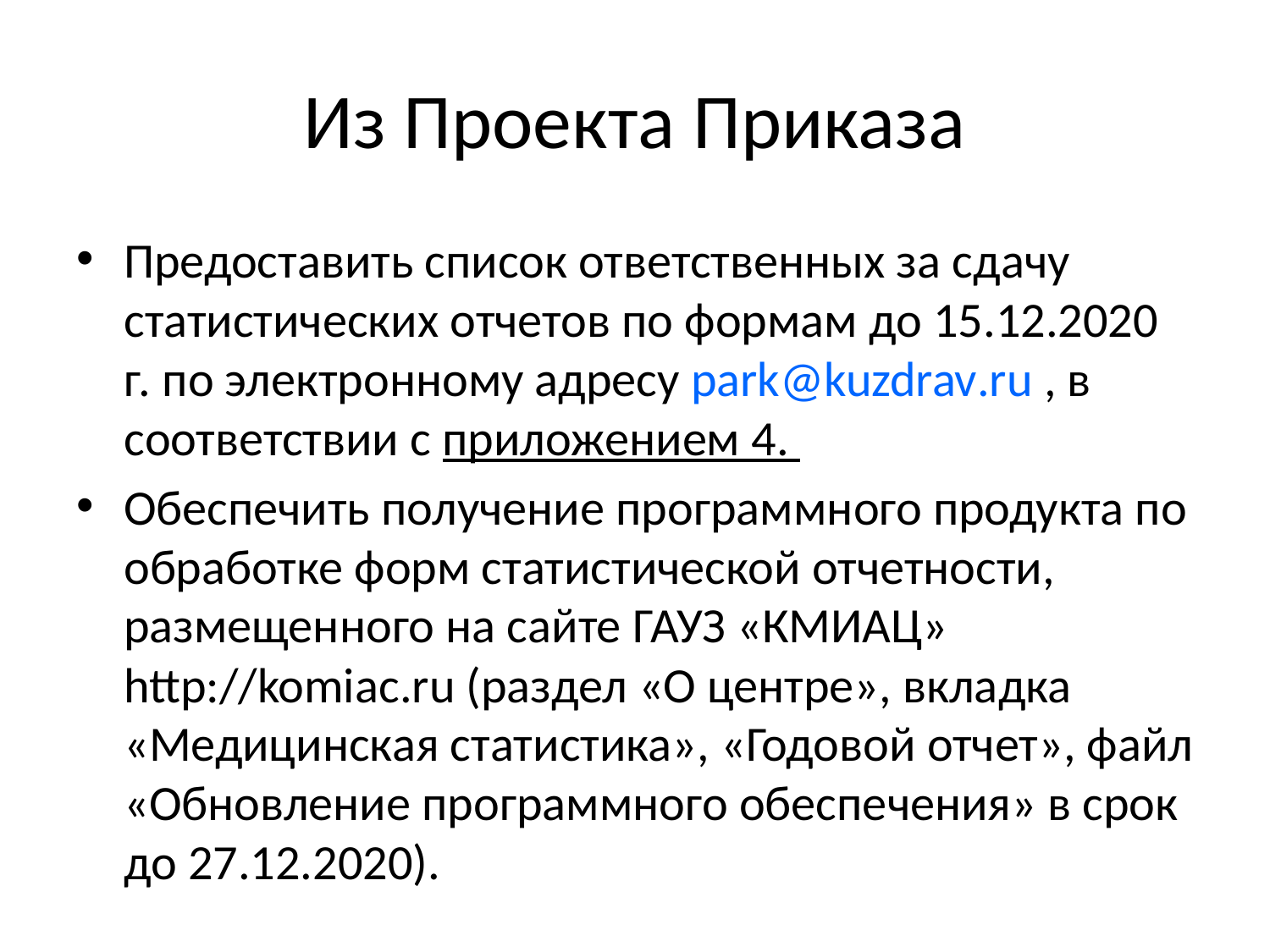

# Из Проекта Приказа
Предоставить список ответственных за сдачу статистических отчетов по формам до 15.12.2020 г. по электронному адресу park@kuzdrav.ru , в соответствии с приложением 4.
Обеспечить получение программного продукта по обработке форм статистической отчетности, размещенного на сайте ГАУЗ «КМИАЦ» http://komiac.ru (раздел «О центре», вкладка «Медицинская статистика», «Годовой отчет», файл «Обновление программного обеспечения» в срок до 27.12.2020).